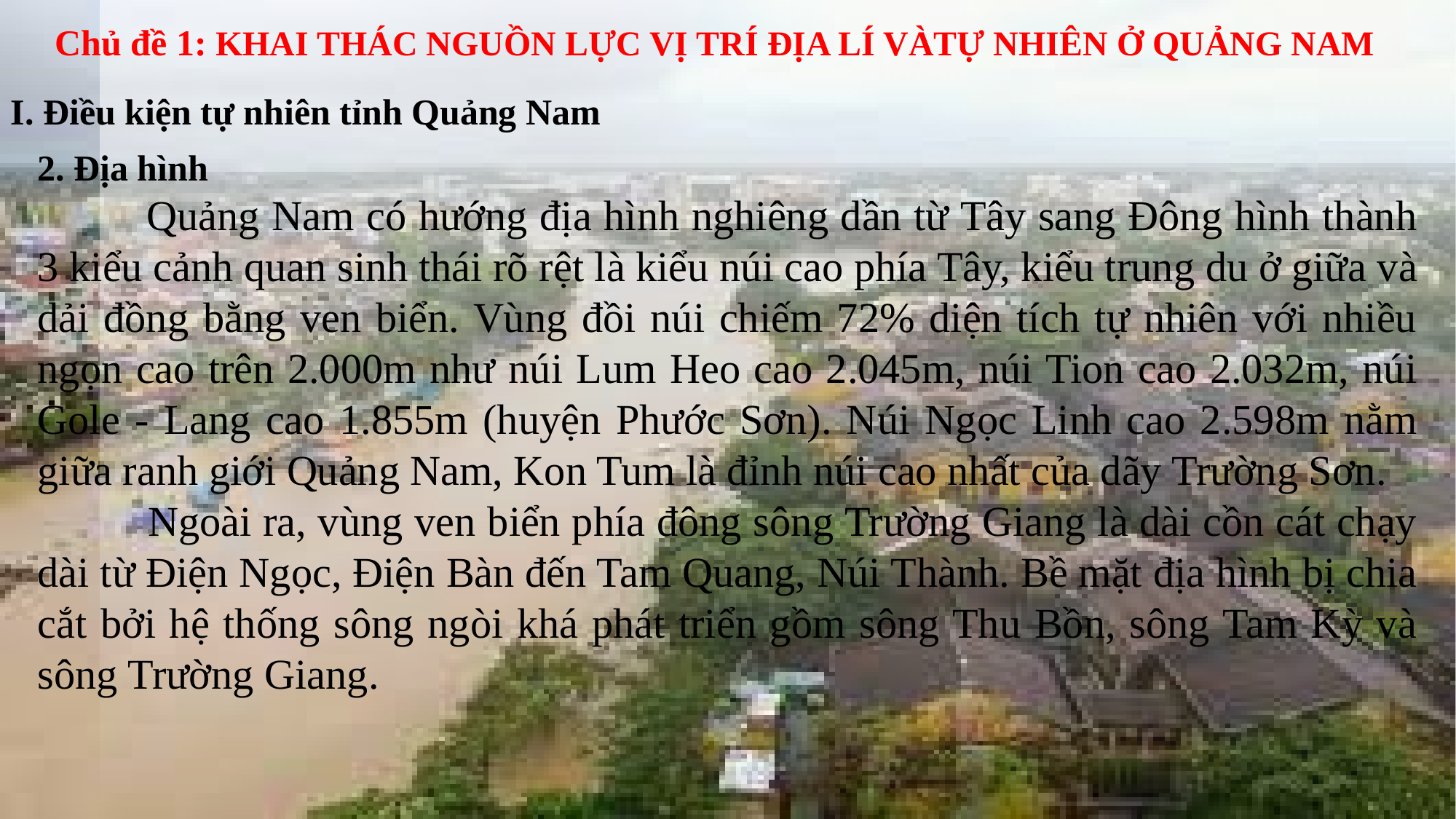

Chủ đề 1: KHAI THÁC NGUỒN LỰC VỊ TRÍ ĐỊA LÍ VÀTỰ NHIÊN Ở QUẢNG NAM
I. Điều kiện tự nhiên tỉnh Quảng Nam
2. Địa hình
	Quảng Nam có hướng địa hình nghiêng dần từ Tây sang Đông hình thành 3 kiểu cảnh quan sinh thái rõ rệt là kiểu núi cao phía Tây, kiểu trung du ở giữa và dải đồng bằng ven biển. Vùng đồi núi chiếm 72% diện tích tự nhiên với nhiều ngọn cao trên 2.000m như núi Lum Heo cao 2.045m, núi Tion cao 2.032m, núi Gole - Lang cao 1.855m (huyện Phước Sơn). Núi Ngọc Linh cao 2.598m nằm giữa ranh giới Quảng Nam, Kon Tum là đỉnh núi cao nhất của dãy Trường Sơn.
 	Ngoài ra, vùng ven biển phía đông sông Trường Giang là dài cồn cát chạy dài từ Điện Ngọc, Điện Bàn đến Tam Quang, Núi Thành. Bề mặt địa hình bị chia cắt bởi hệ thống sông ngòi khá phát triển gồm sông Thu Bồn, sông Tam Kỳ và sông Trường Giang.